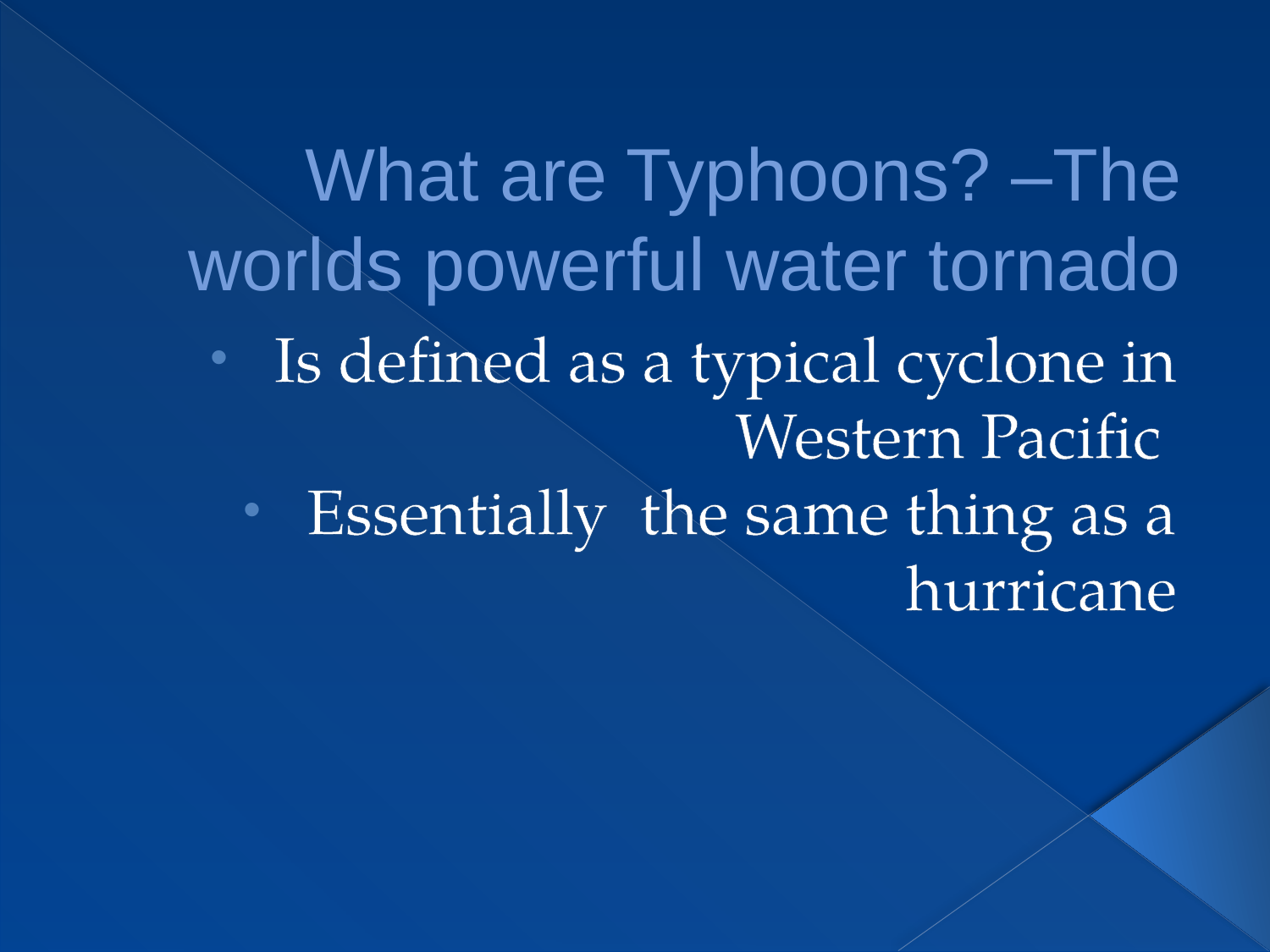

# What are Typhoons? –The worlds powerful water tornado
Is defined as a typical cyclone in Western Pacific
Essentially  the same thing as a hurricane